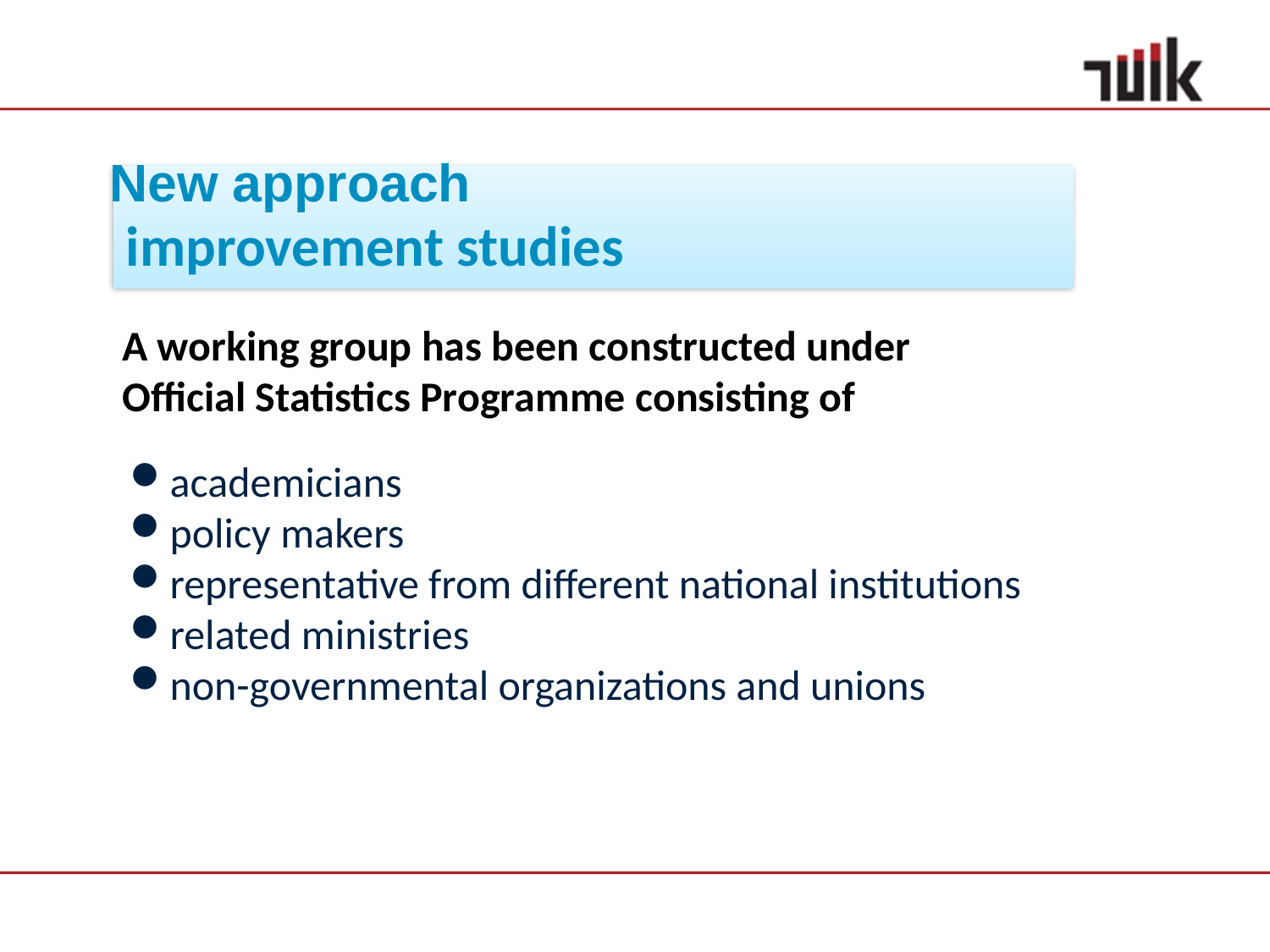

New approach
improvement studies
A working group has been constructed under Official Statistics Programme consisting of
academicians
policy makers
representative from different national institutions
related ministries
non-governmental organizations and unions